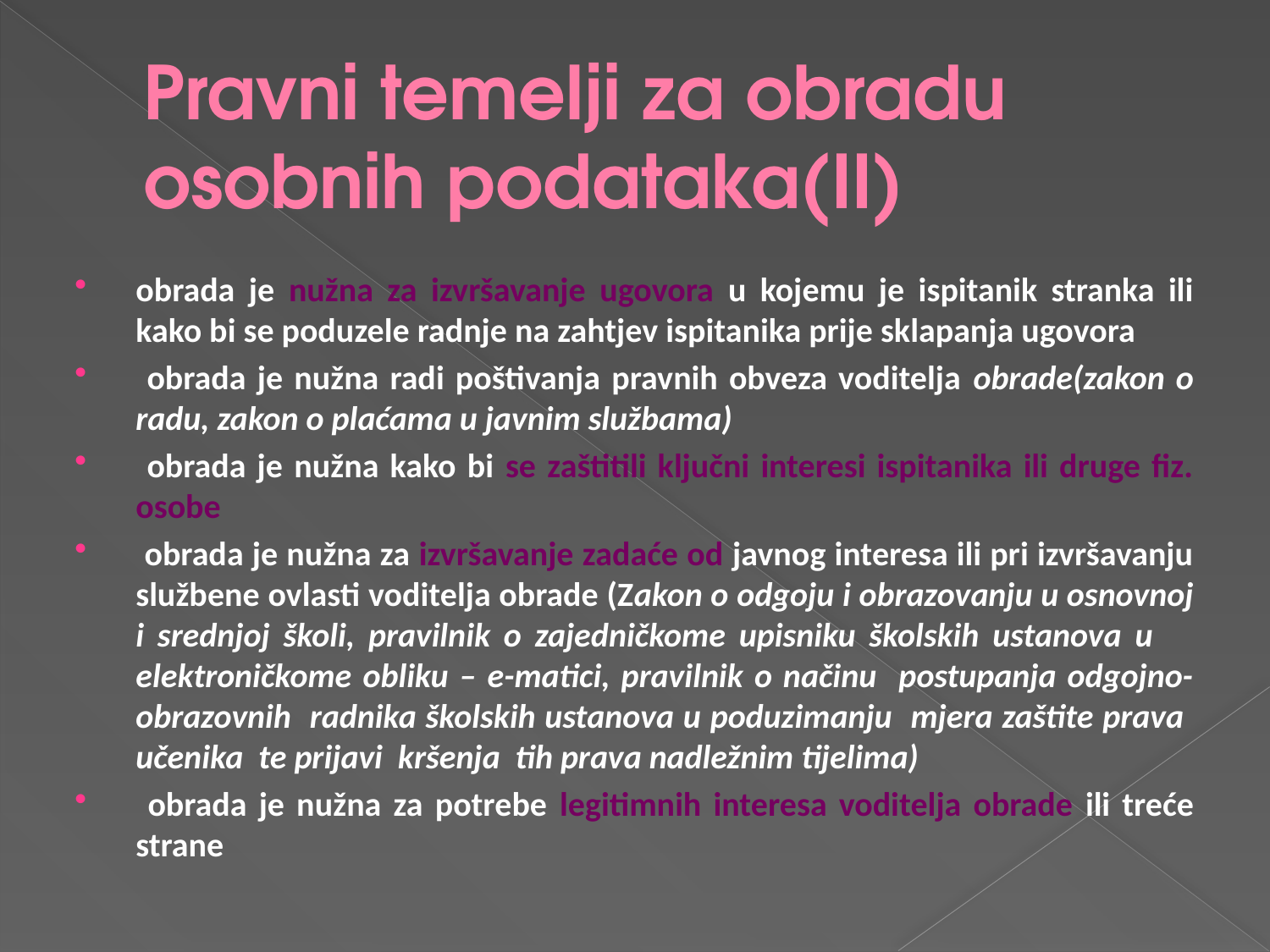

# Pravni temelji za obradu osobnih podataka(II)
obrada je nužna za izvršavanje ugovora u kojemu je ispitanik stranka ili kako bi se poduzele radnje na zahtjev ispitanika prije sklapanja ugovora
 obrada je nužna radi poštivanja pravnih obveza voditelja obrade(zakon o radu, zakon o plaćama u javnim službama)
 obrada je nužna kako bi se zaštitili ključni interesi ispitanika ili druge fiz. osobe
 obrada je nužna za izvršavanje zadaće od javnog interesa ili pri izvršavanju službene ovlasti voditelja obrade (Zakon o odgoju i obrazovanju u osnovnoj i srednjoj školi, pravilnik o zajedničkome upisniku školskih ustanova u    elektroničkome obliku – e-matici, pravilnik o načinu  postupanja odgojno-obrazovnih  radnika školskih ustanova u poduzimanju  mjera zaštite prava  učenika  te prijavi  kršenja  tih prava nadležnim tijelima)
 obrada je nužna za potrebe legitimnih interesa voditelja obrade ili treće strane